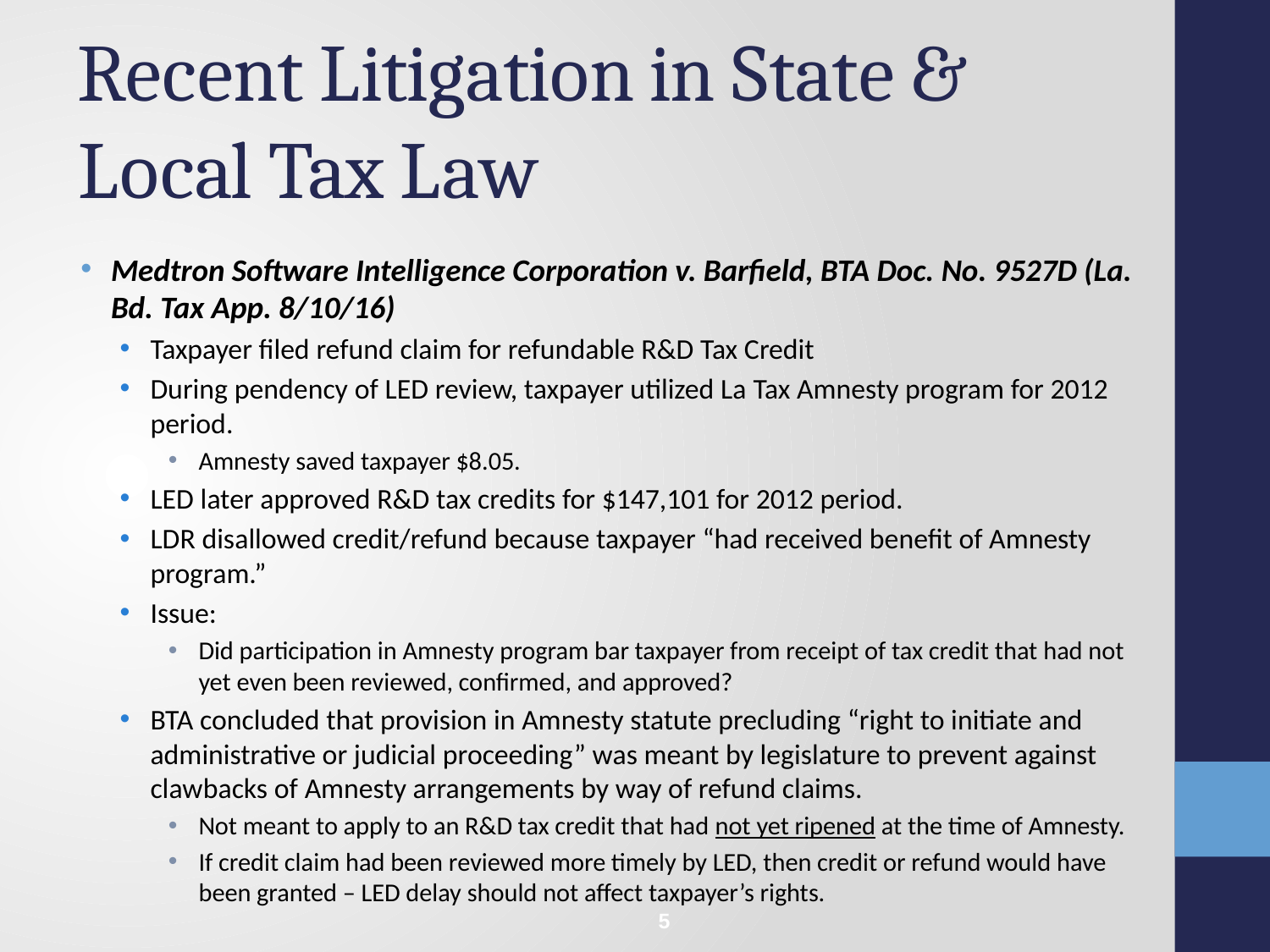

# Recent Litigation in State & Local Tax Law
Medtron Software Intelligence Corporation v. Barfield, BTA Doc. No. 9527D (La. Bd. Tax App. 8/10/16)
Taxpayer filed refund claim for refundable R&D Tax Credit
During pendency of LED review, taxpayer utilized La Tax Amnesty program for 2012 period.
Amnesty saved taxpayer $8.05.
LED later approved R&D tax credits for $147,101 for 2012 period.
LDR disallowed credit/refund because taxpayer “had received benefit of Amnesty program.”
Issue:
Did participation in Amnesty program bar taxpayer from receipt of tax credit that had not yet even been reviewed, confirmed, and approved?
BTA concluded that provision in Amnesty statute precluding “right to initiate and administrative or judicial proceeding” was meant by legislature to prevent against clawbacks of Amnesty arrangements by way of refund claims.
Not meant to apply to an R&D tax credit that had not yet ripened at the time of Amnesty.
If credit claim had been reviewed more timely by LED, then credit or refund would have been granted – LED delay should not affect taxpayer’s rights.
5